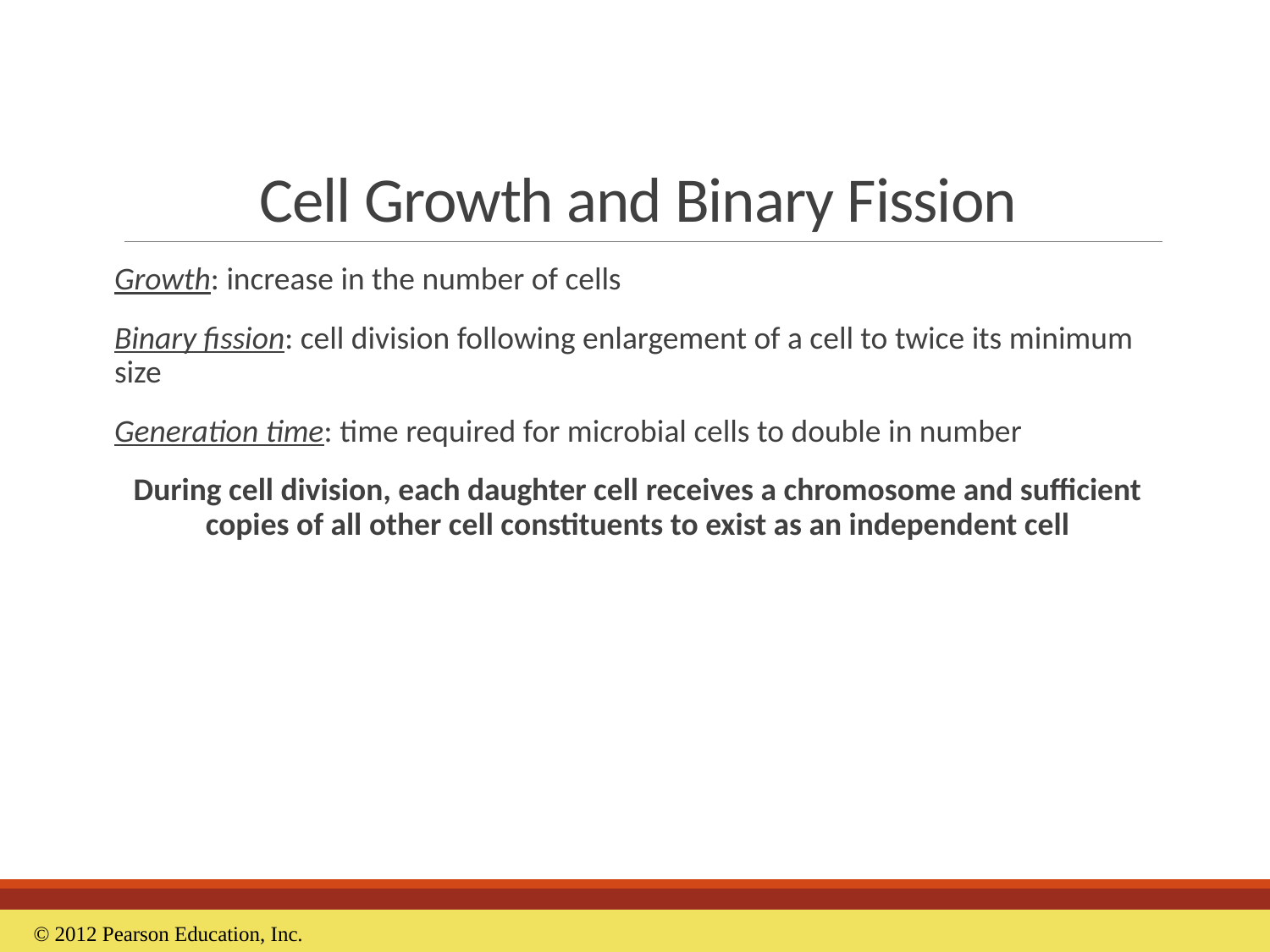

# Cell Growth and Binary Fission
Growth: increase in the number of cells
Binary fission: cell division following enlargement of a cell to twice its minimum size
Generation time: time required for microbial cells to double in number
During cell division, each daughter cell receives a chromosome and sufficient copies of all other cell constituents to exist as an independent cell

© 2012 Pearson Education, Inc.